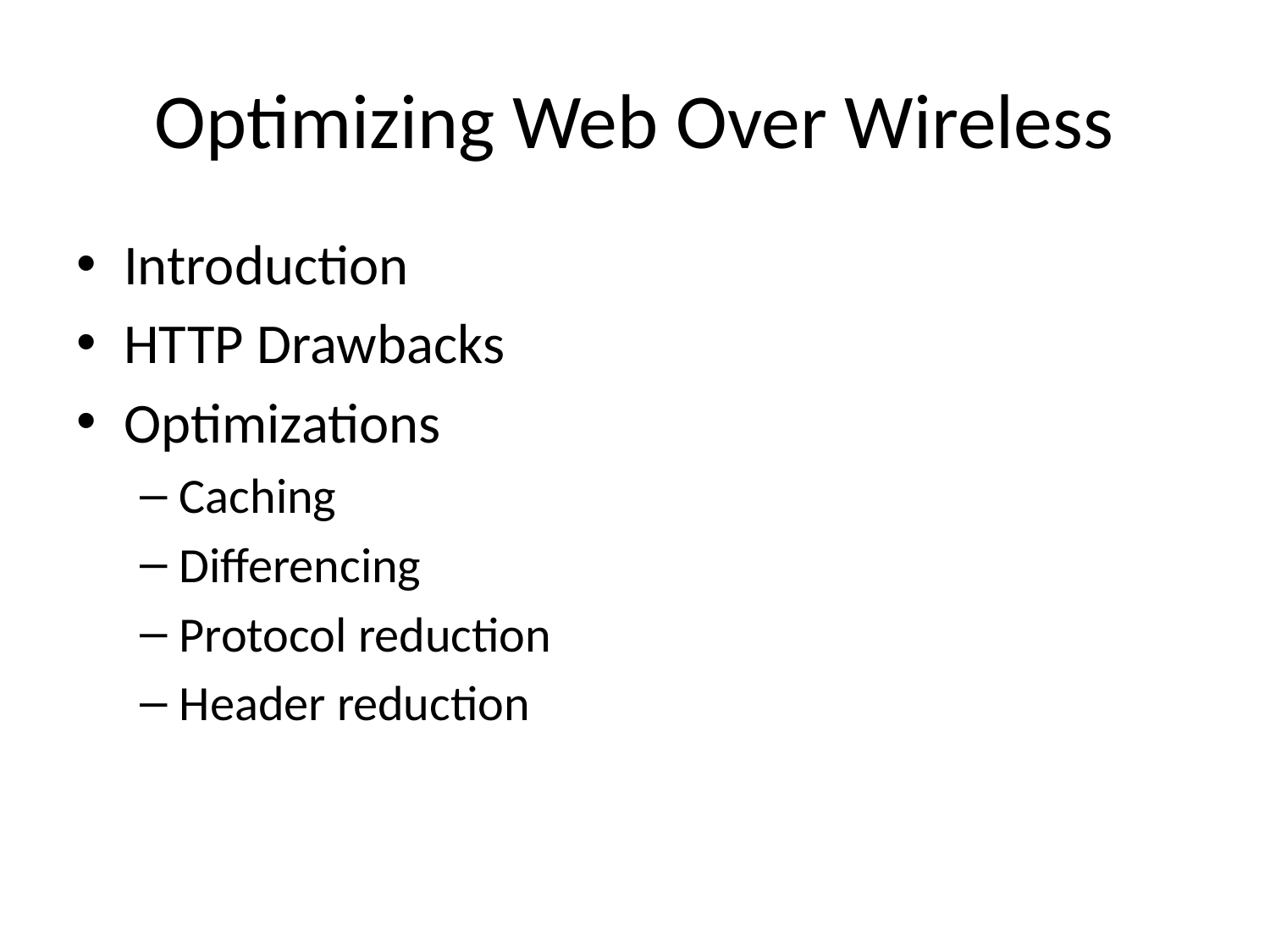

# Optimizing Web Over Wireless
Introduction
HTTP Drawbacks
Optimizations
Caching
Differencing
Protocol reduction
Header reduction